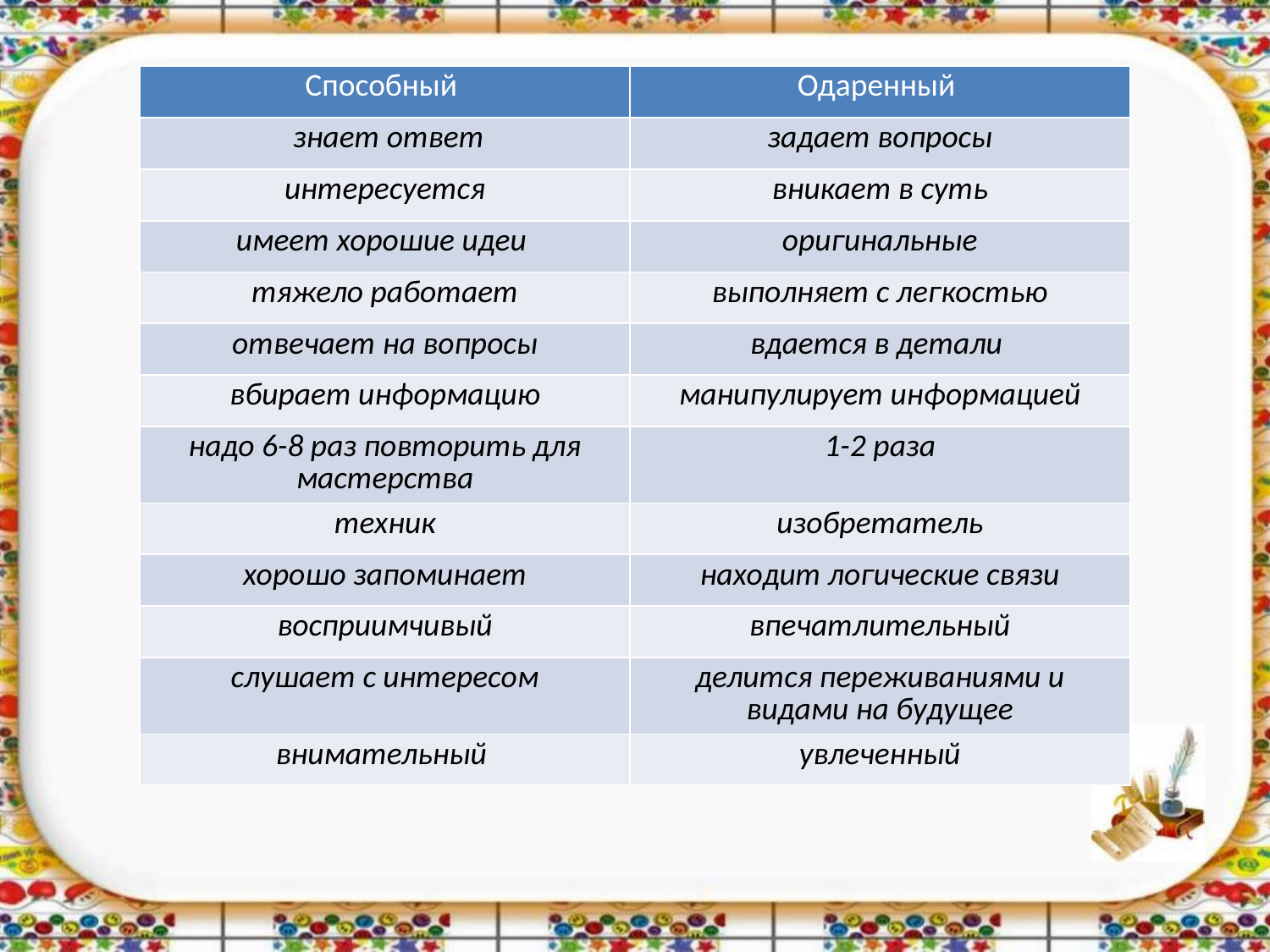

#
| Способный | Одаренный |
| --- | --- |
| знает ответ | задает вопросы |
| интересуется | вникает в суть |
| имеет хорошие идеи | оригинальные |
| тяжело работает | выполняет с легкостью |
| отвечает на вопросы | вдается в детали |
| вбирает информацию | манипулирует информацией |
| надо 6-8 раз повторить для мастерства | 1-2 раза |
| техник | изобретатель |
| хорошо запоминает | находит логические связи |
| восприимчивый | впечатлительный |
| слушает с интересом | делится переживаниями и видами на будущее |
| внимательный | увлеченный |